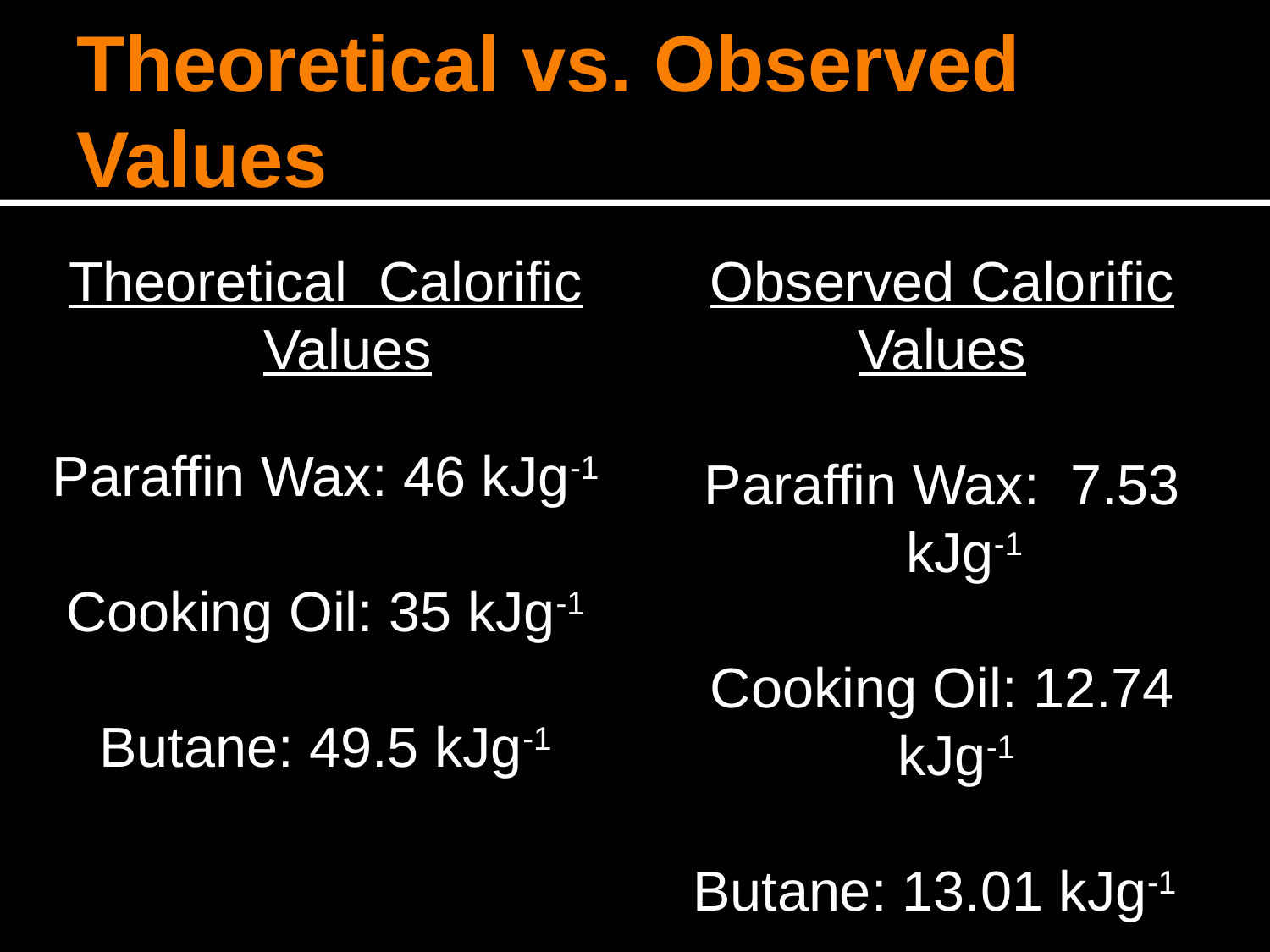

# Theoretical vs. Observed Values
Theoretical  Calorific Values

Paraffin Wax: 46 kJg-1

Cooking Oil: 35 kJg-1

Butane: 49.5 kJg-1

Observed Calorific
Values

Paraffin Wax:  7.53 kJg-1

Cooking Oil: 12.74 kJg-1

Butane: 13.01 kJg-1